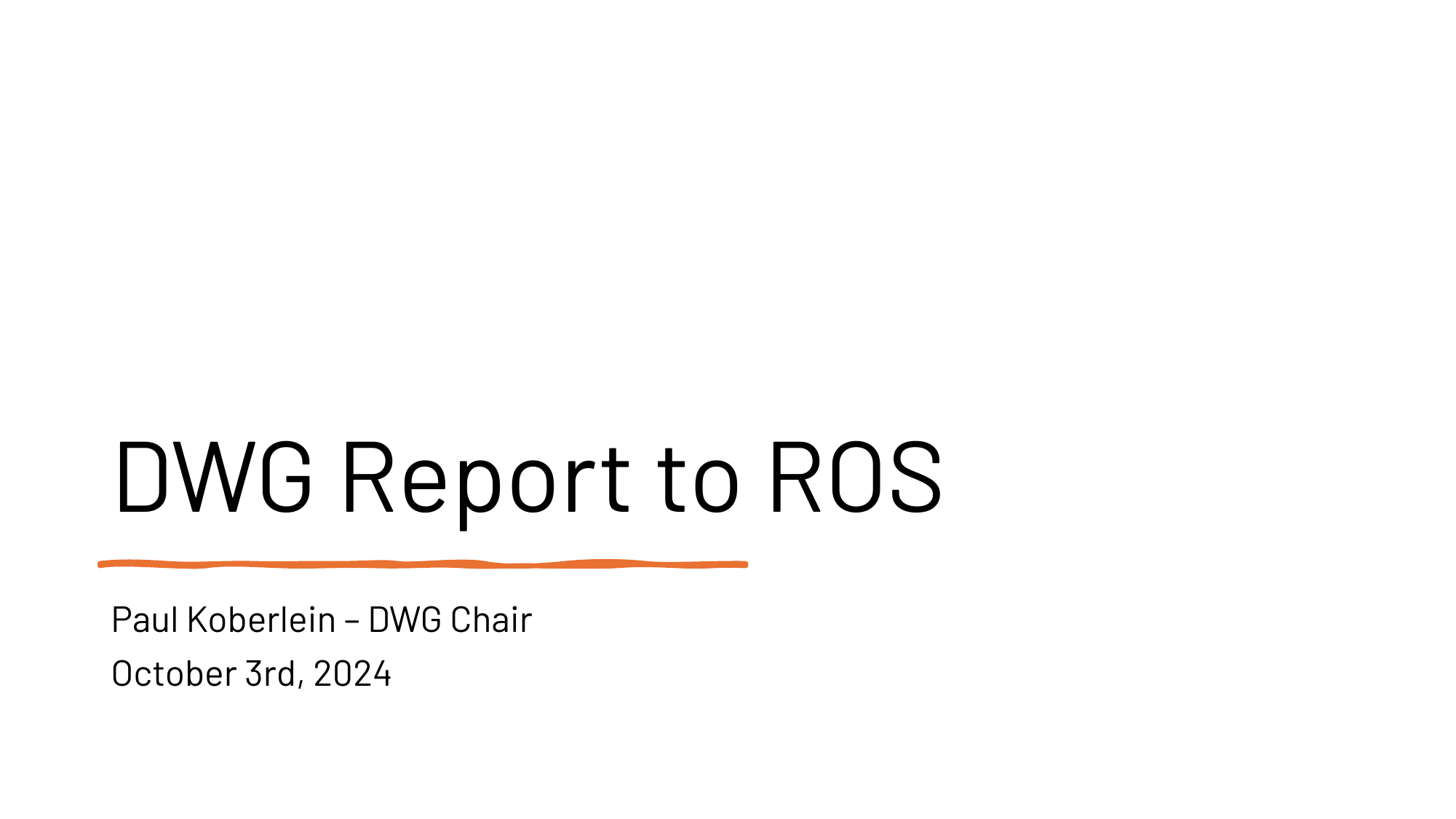

# DWG Report to ROS

Paul Koberlein – DWG Chair
October 3rd, 2024